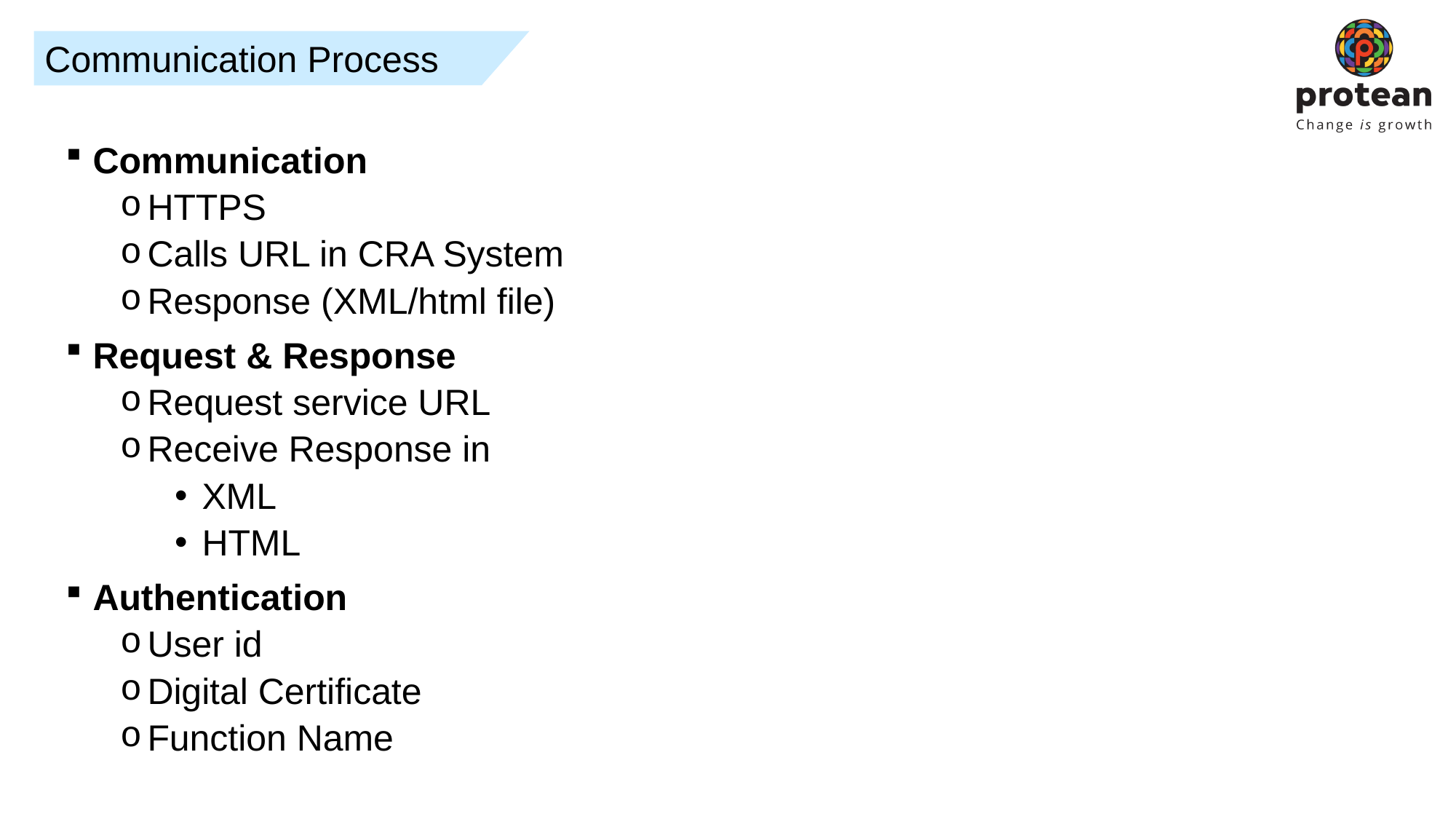

Communication Process
Communication
HTTPS
Calls URL in CRA System
Response (XML/html file)
Request & Response
Request service URL
Receive Response in
XML
HTML
Authentication
User id
Digital Certificate
Function Name